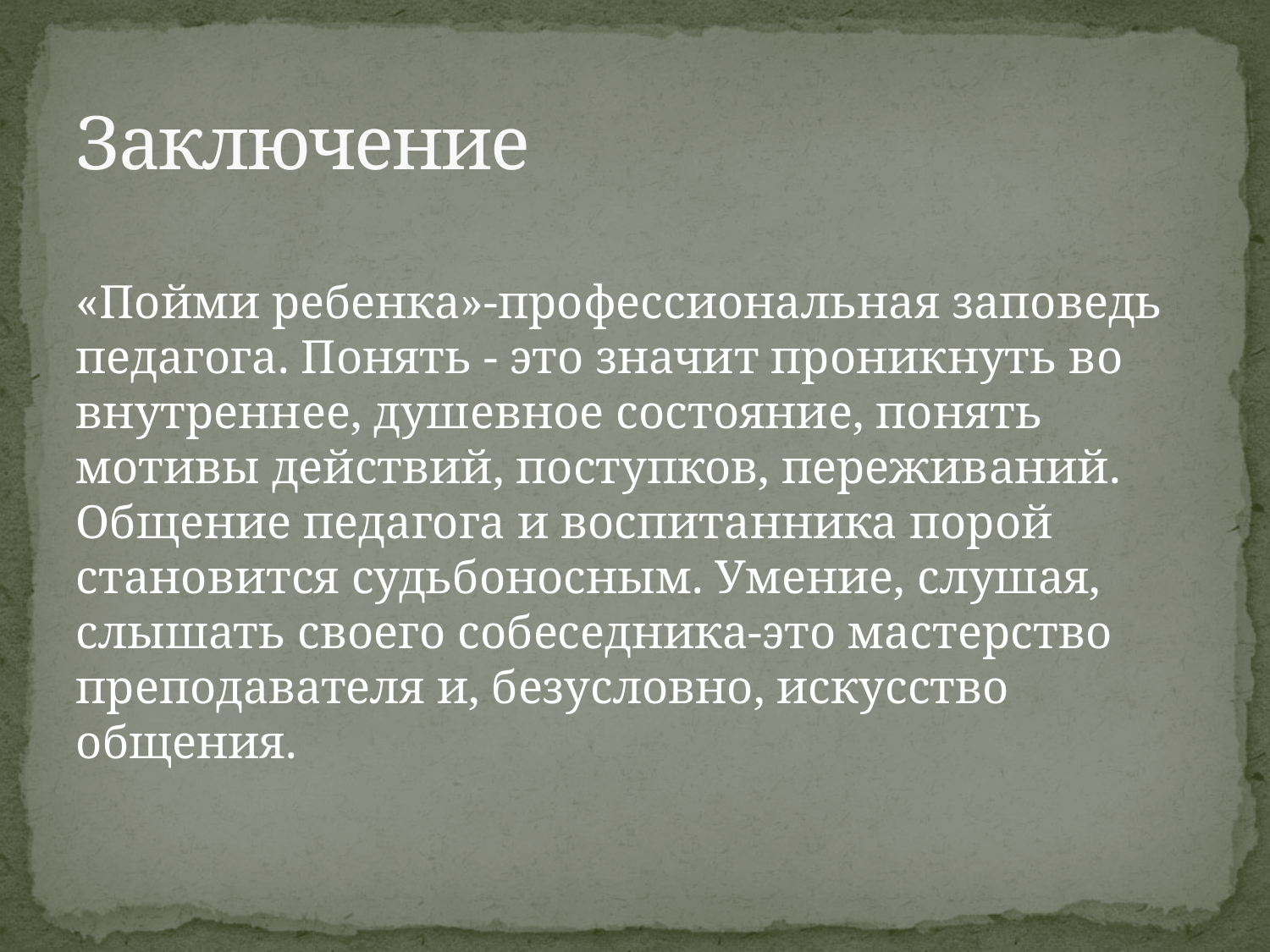

# Заключение
«Пойми ребенка»-профессиональная заповедь педагога. Понять - это значит проникнуть во внутреннее, душевное состояние, понять мотивы действий, поступков, переживаний. Общение педагога и воспитанника порой становится судьбоносным. Умение, слушая, слышать своего собеседника-это мастерство преподавателя и, безусловно, искусство общения.